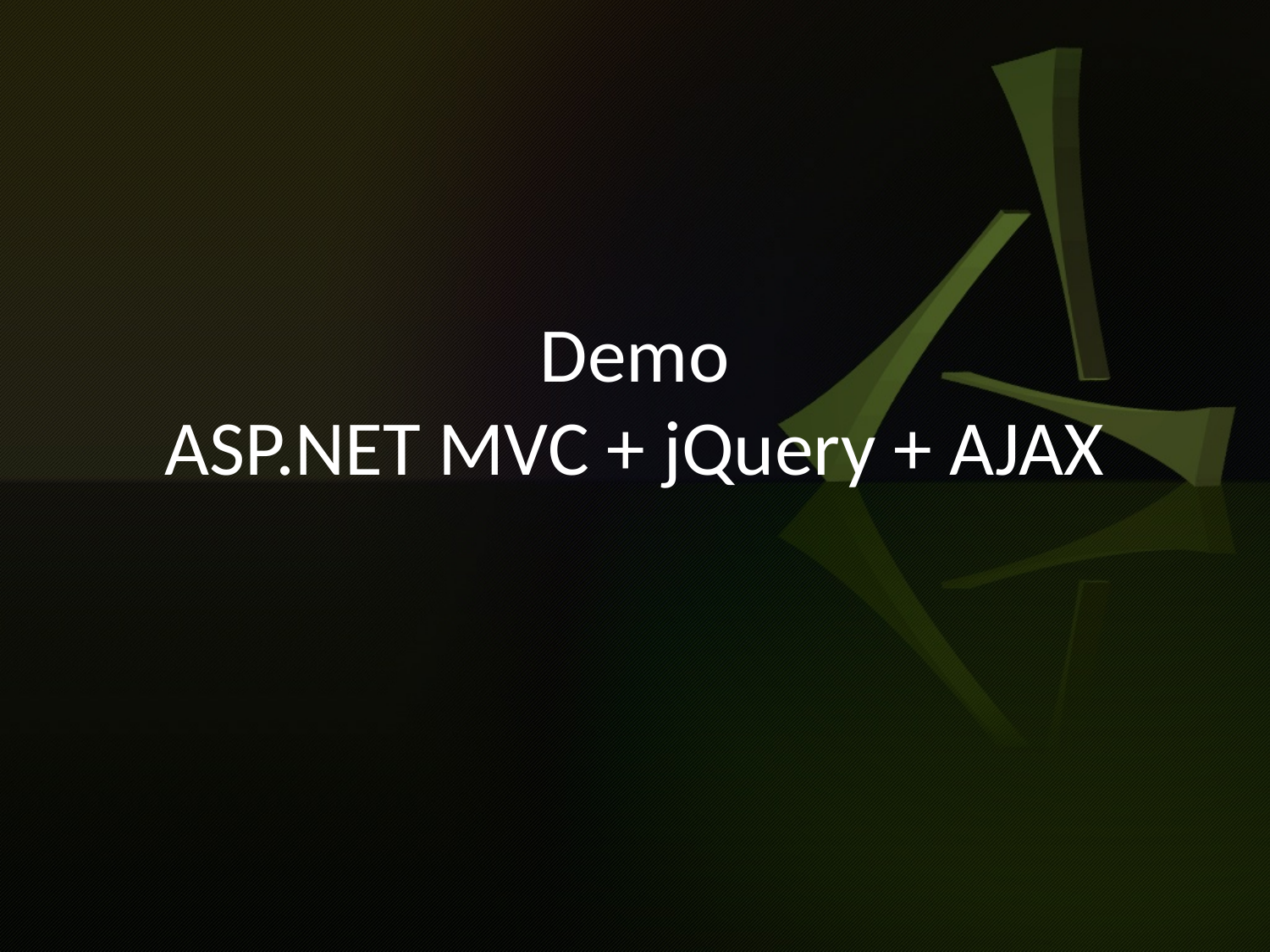

# Demo ASP.NET MVC + jQuery + AJAX